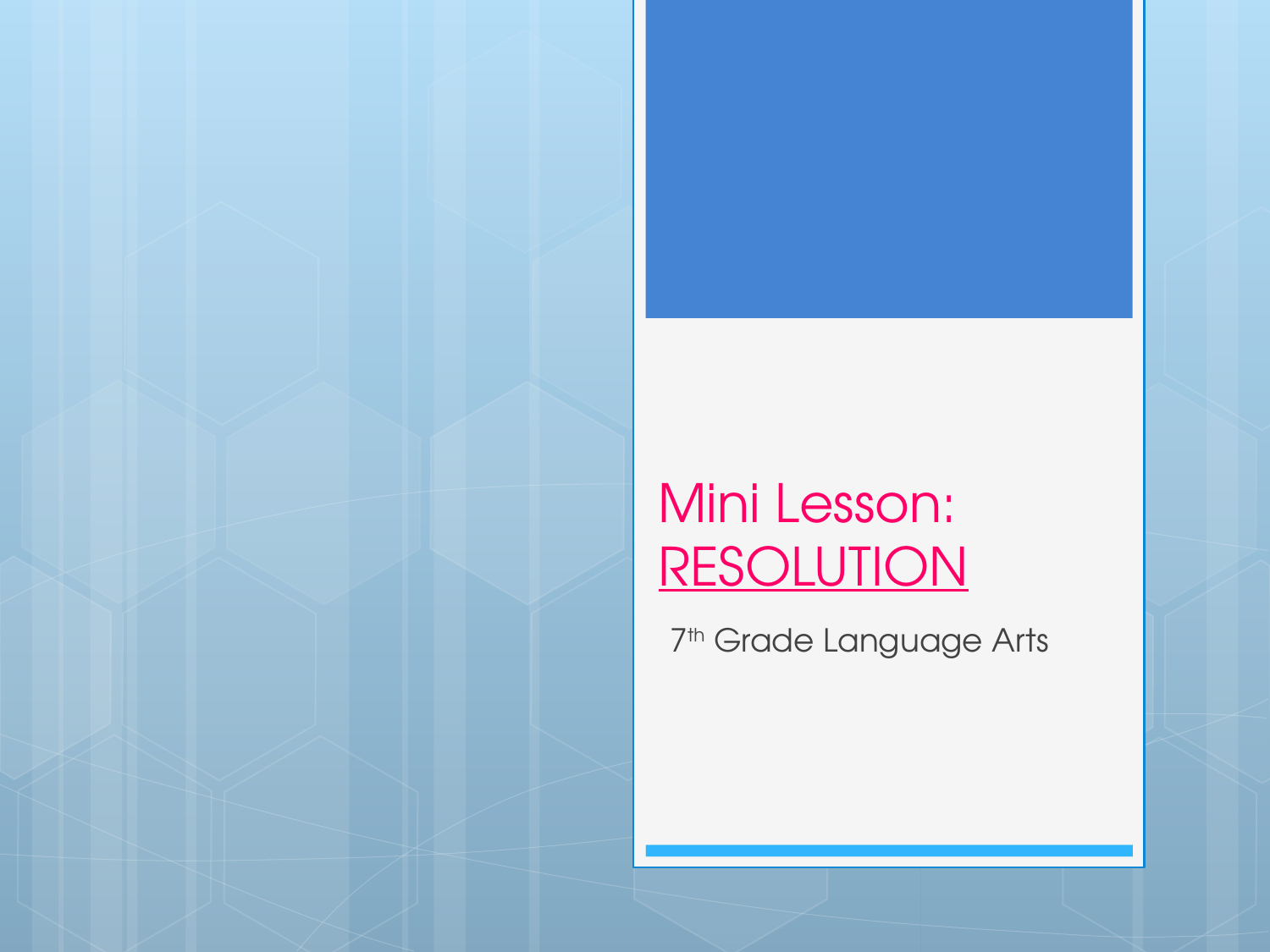

# Mini Lesson: RESOLUTION
7th Grade Language Arts